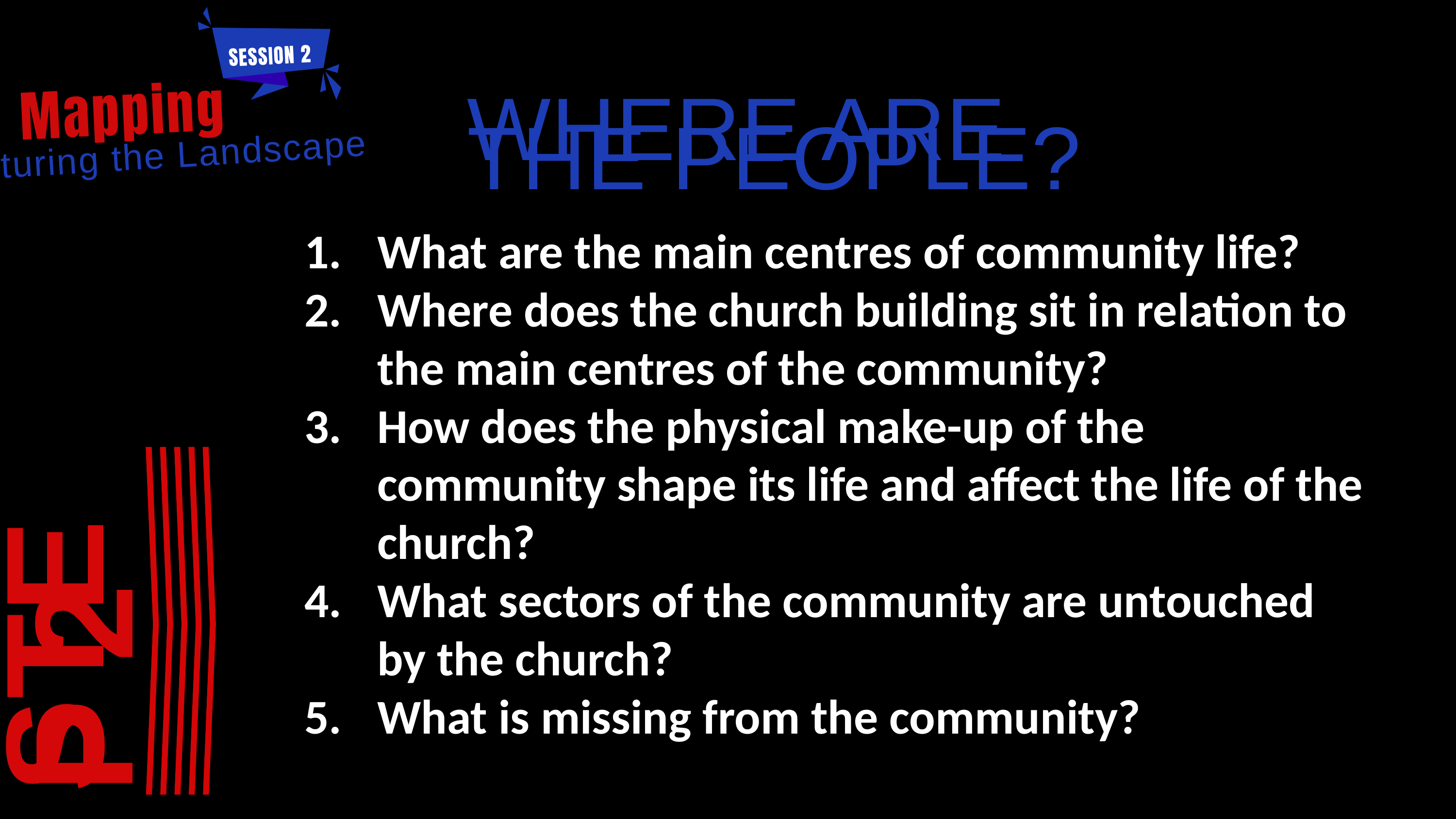

STEP 1

SESSION 2

SESSION 2
Mapping
MAP COMMENTARY
Picturing the Landscape
WHERE ARE THE PEOPLE?
What are the main centres of community life?
Where does the church building sit in relation to the main centres of the community?
How does the physical make-up of the community shape its life and affect the life of the church?
What sectors of the community are untouched by the church?
What is missing from the community?

STEP 2

STEP 3